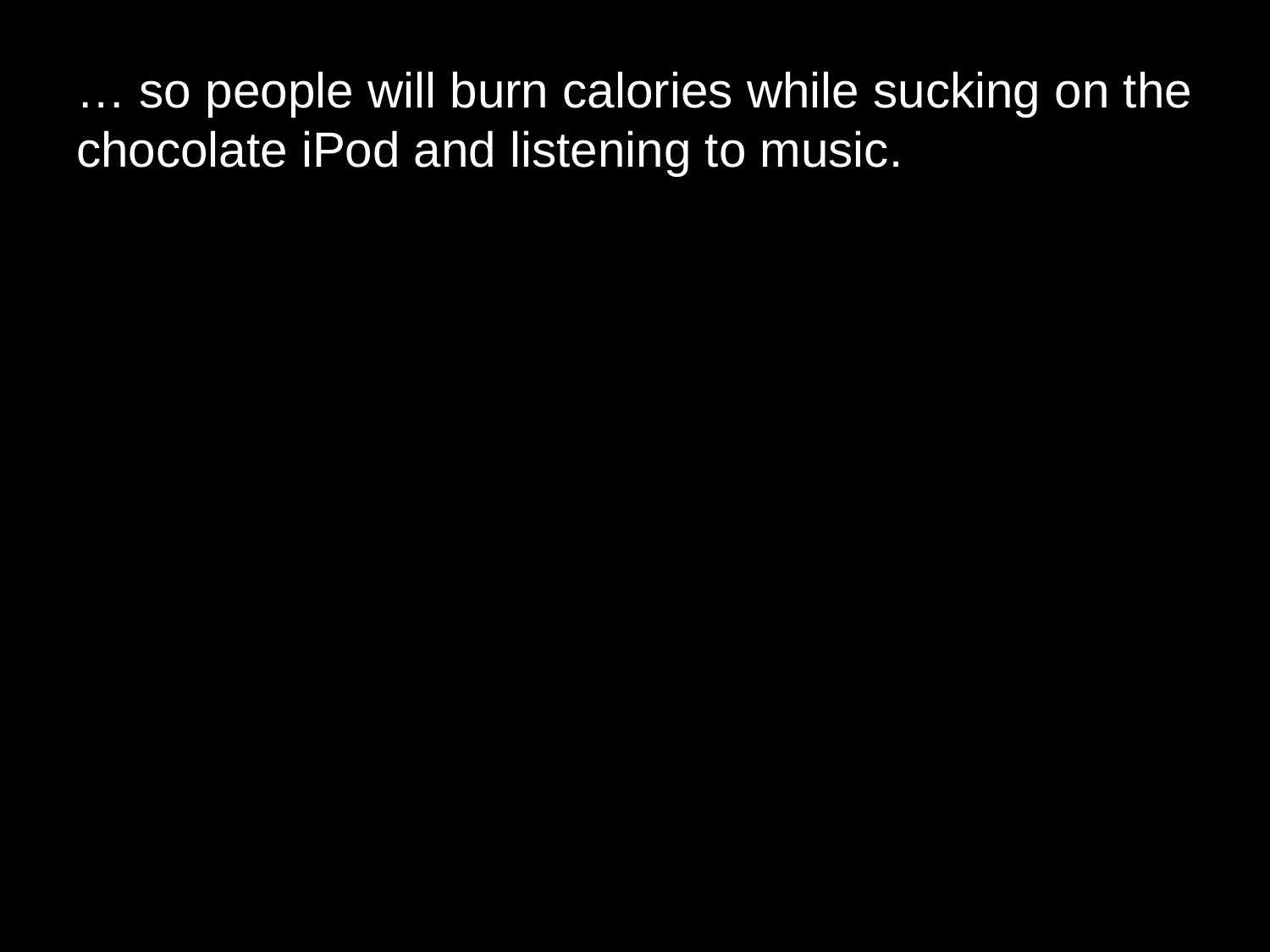

# … so people will burn calories while sucking on the chocolate iPod and listening to music.